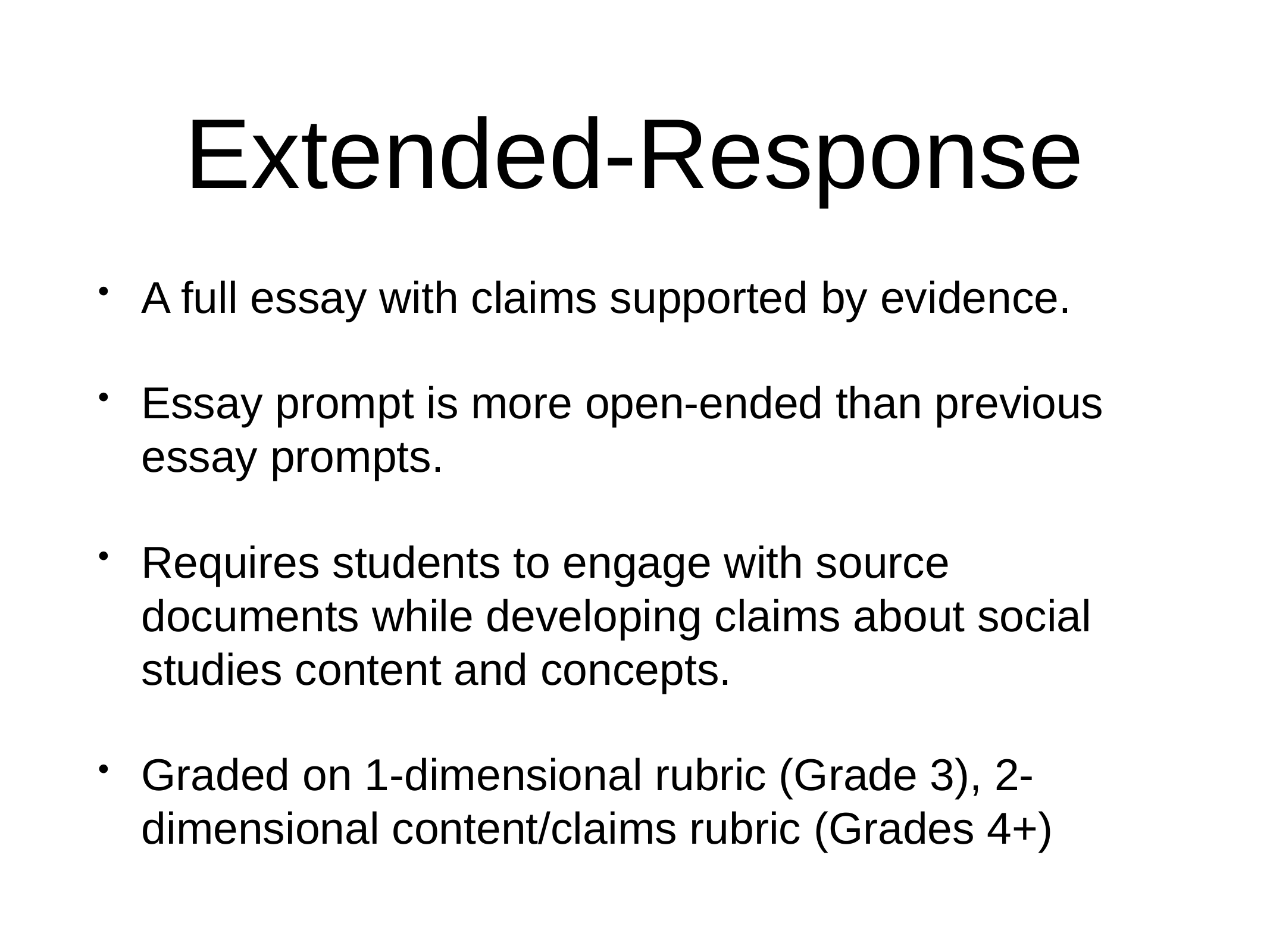

# Extended-Response
A full essay with claims supported by evidence.
Essay prompt is more open-ended than previous essay prompts.
Requires students to engage with source documents while developing claims about social studies content and concepts.
Graded on 1-dimensional rubric (Grade 3), 2-dimensional content/claims rubric (Grades 4+)